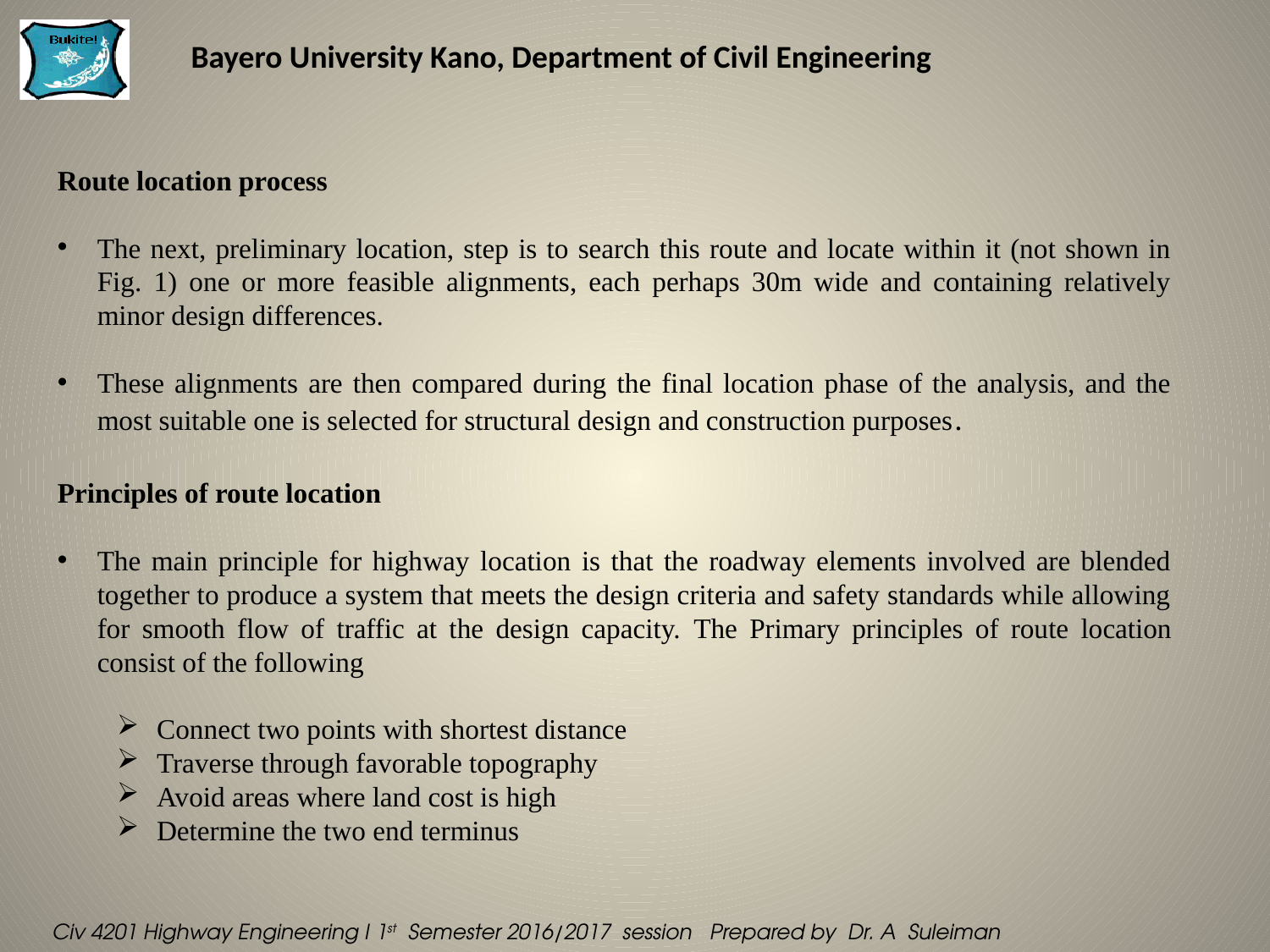

Route location process

The next, preliminary location, step is to search this route and locate within it (not shown in Fig. 1) one or more feasible alignments, each perhaps 30m wide and containing relatively minor design differences.

These alignments are then compared during the final location phase of the analysis, and the most suitable one is selected for structural design and construction purposes.

Principles of route location

The main principle for highway location is that the roadway elements involved are blended together to produce a system that meets the design criteria and safety standards while allowing for smooth flow of traffic at the design capacity. The Primary principles of route location consist of the following

Connect two points with shortest distance
Traverse through favorable topography
Avoid areas where land cost is high
Determine the two end terminus